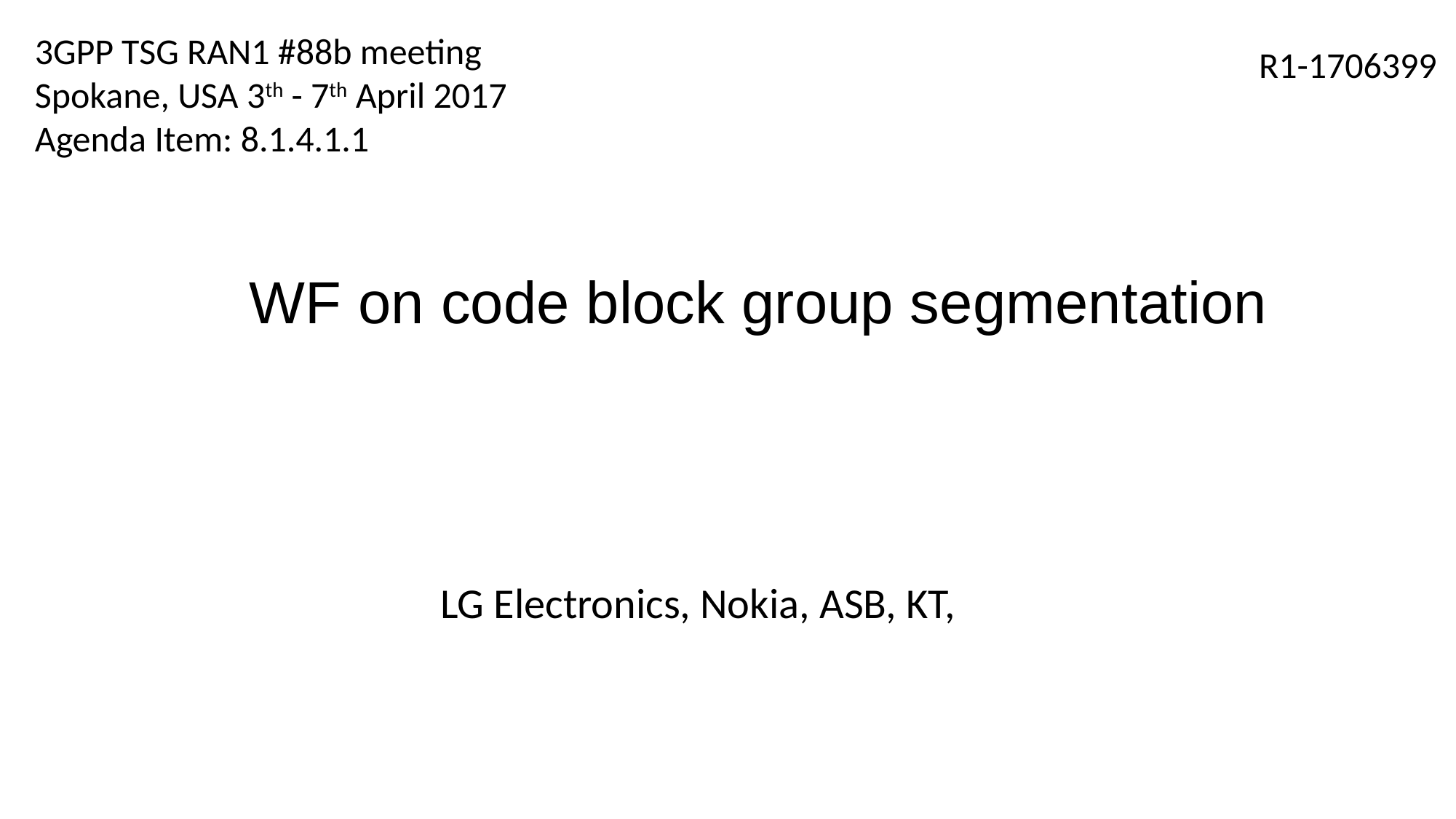

3GPP TSG RAN1 #88b meeting
Spokane, USA 3th - 7th April 2017
Agenda Item: 8.1.4.1.1
R1-1706399
# WF on code block group segmentation
LG Electronics, Nokia, ASB, KT,